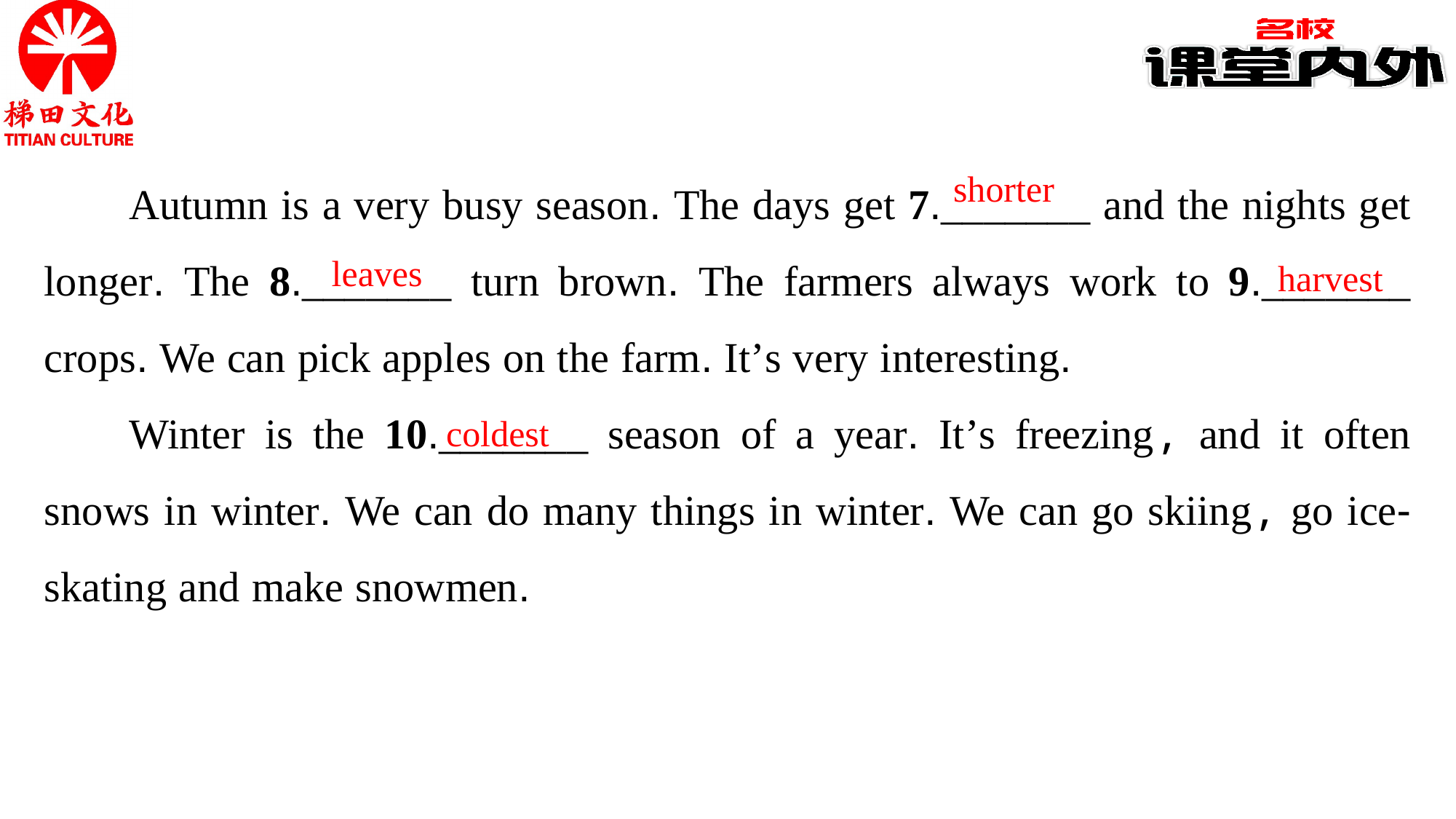

Autumn is a very busy season. The days get 7._______ and the nights get longer. The 8._______ turn brown. The farmers always work to 9._______ crops. We can pick apples on the farm. It’s very interesting.
Winter is the 10._______ season of a year. It’s freezing, and it often snows in winter. We can do many things in winter. We can go skiing, go ice-skating and make snowmen.
shorter
leaves
harvest
coldest